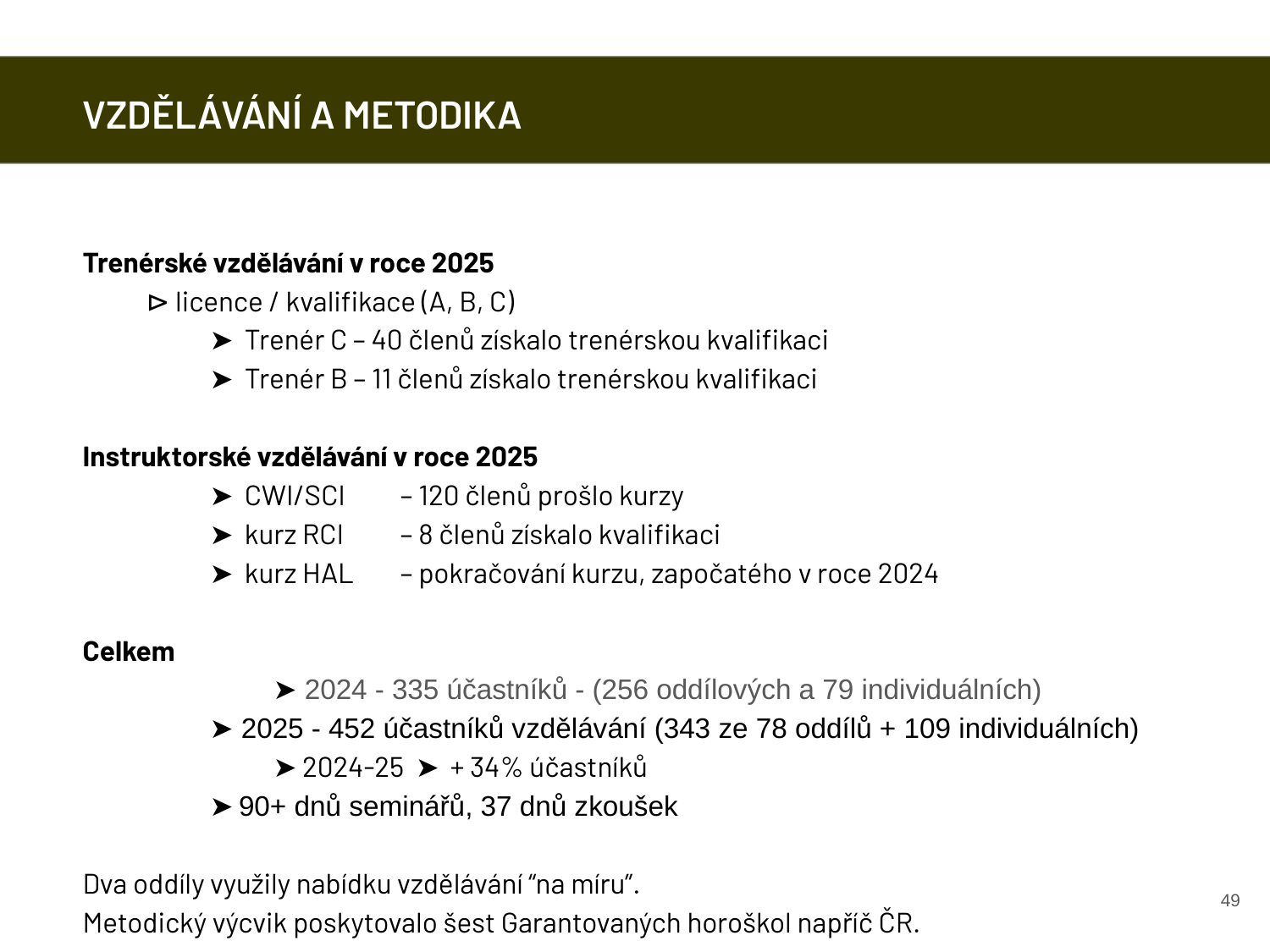

VZDĚLÁVÁNÍ A METODIKA
Trenérské vzdělávání v roce 2025
⊳ licence / kvalifikace (A, B, C)
	➤  Trenér C – 40 členů získalo trenérskou kvalifikaci
➤  Trenér B – 11 členů získalo trenérskou kvalifikaci

Instruktorské vzdělávání v roce 2025
➤  CWI/SCI	– 120 členů prošlo kurzy
➤  kurz RCI 	– 8 členů získalo kvalifikaci
➤  kurz HAL 	– pokračování kurzu, započatého v roce 2024

Celkem
➤ 2024 - 335 účastníků - (256 oddílových a 79 individuálních)
➤ 2025 - 452 účastníků vzdělávání (343 ze 78 oddílů + 109 individuálních)
➤ 2024-25  ➤  + 34% účastníků
➤ 90+ dnů seminářů, 37 dnů zkoušek

Dva oddíly využily nabídku vzdělávání “na míru”.
Metodický výcvik poskytovalo šest Garantovaných horoškol napříč ČR.

49